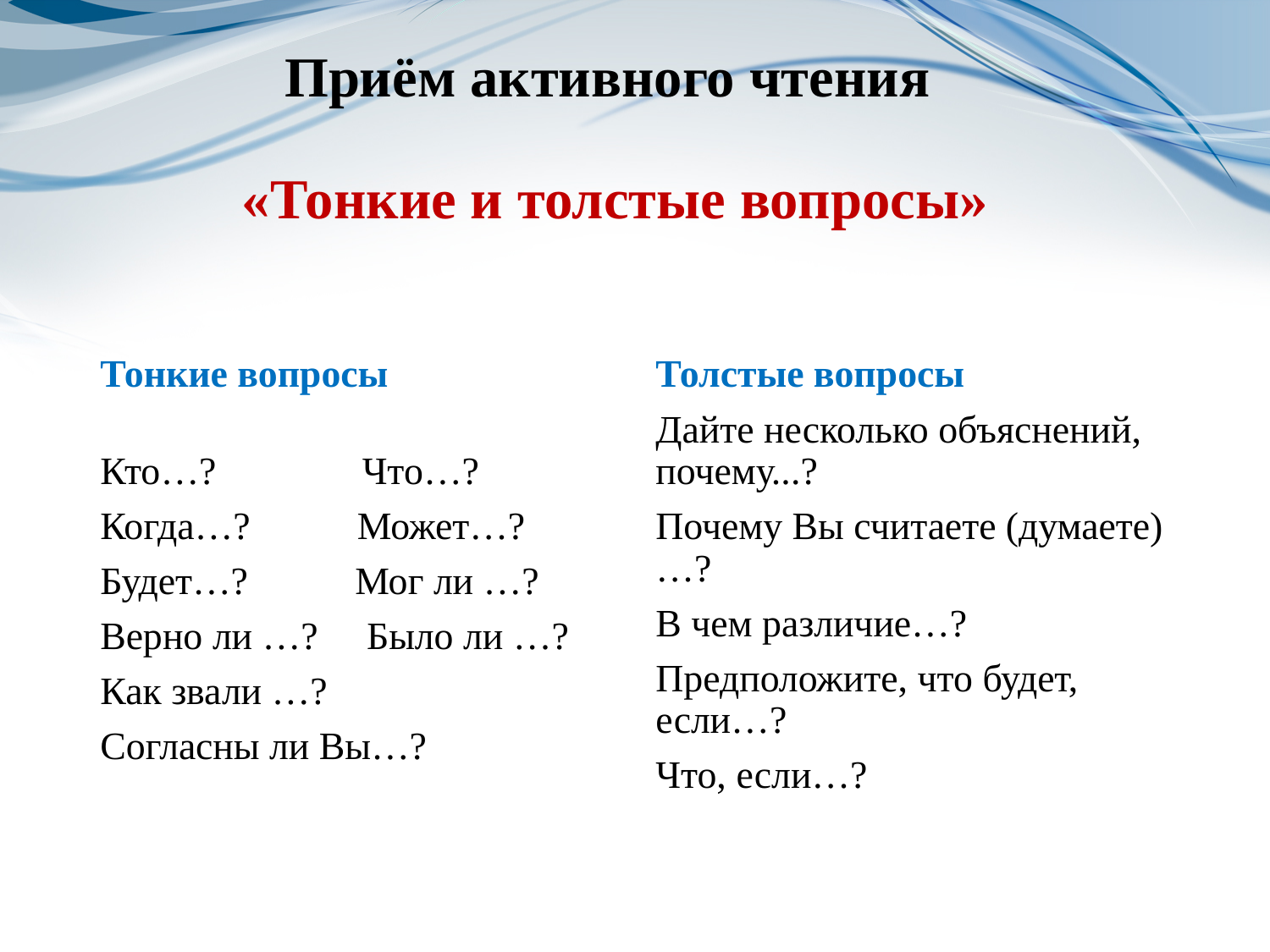

# Приём активного чтения «Тонкие и толстые вопросы»

Тонкие вопросы
Кто…?               Что…?
Когда…?           Может…?
Будет…?           Мог ли …?
Верно ли …?     Было ли …?
Как звали …?
Согласны ли Вы…?

Толстые вопросы
Дайте несколько объяснений, почему...?
Почему Вы считаете (думаете) …?
В чем различие…?
Предположите, что будет, если…?
Что, если…?